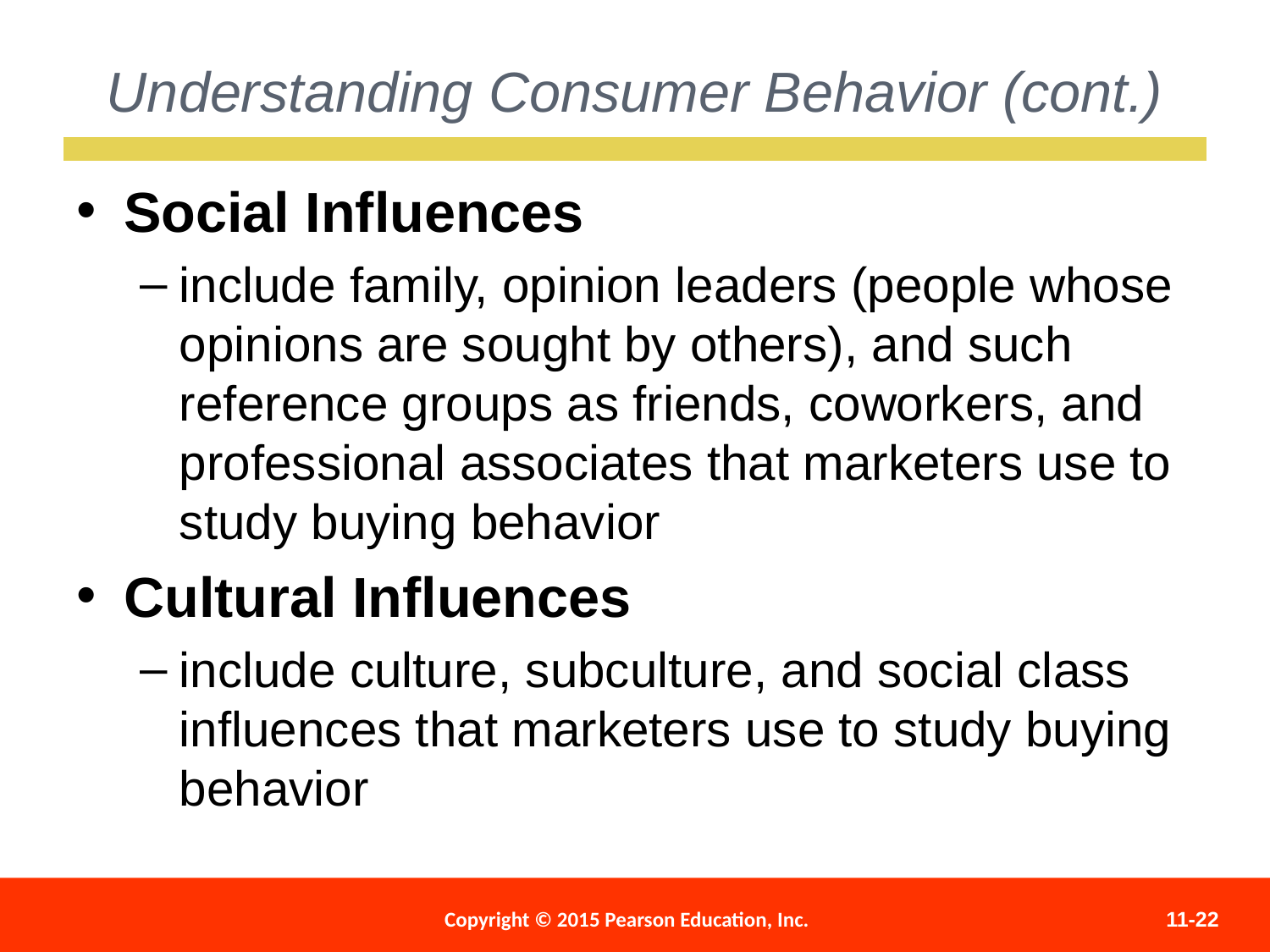

Understanding Consumer Behavior (cont.)
Social Influences
include family, opinion leaders (people whose opinions are sought by others), and such reference groups as friends, coworkers, and professional associates that marketers use to study buying behavior
Cultural Influences
include culture, subculture, and social class  influences that marketers use to study buying behavior